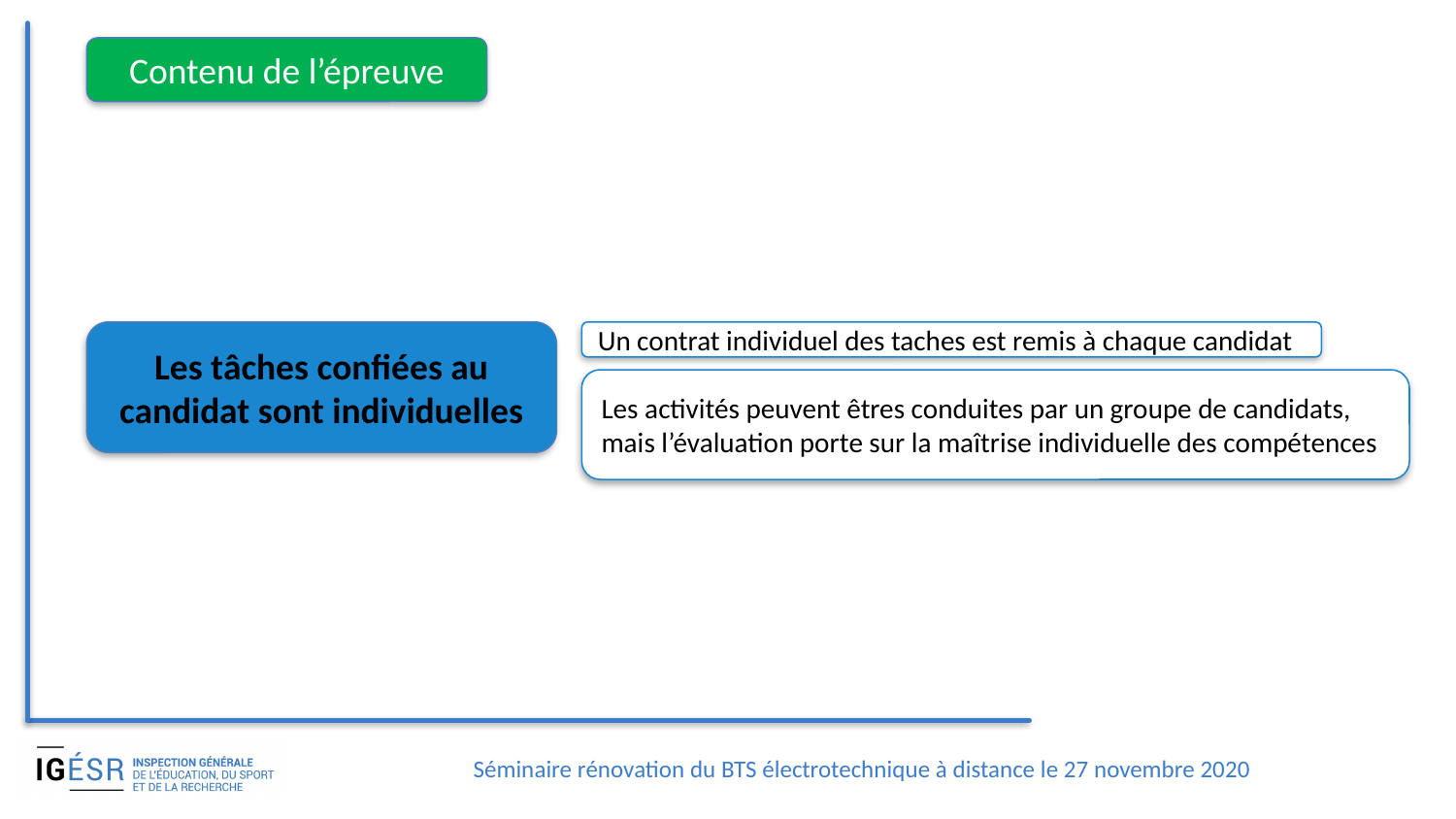

Contenu de l’épreuve
Les tâches confiées au candidat sont individuelles
Un contrat individuel des taches est remis à chaque candidat
Les activités peuvent êtres conduites par un groupe de candidats, mais l’évaluation porte sur la maîtrise individuelle des compétences